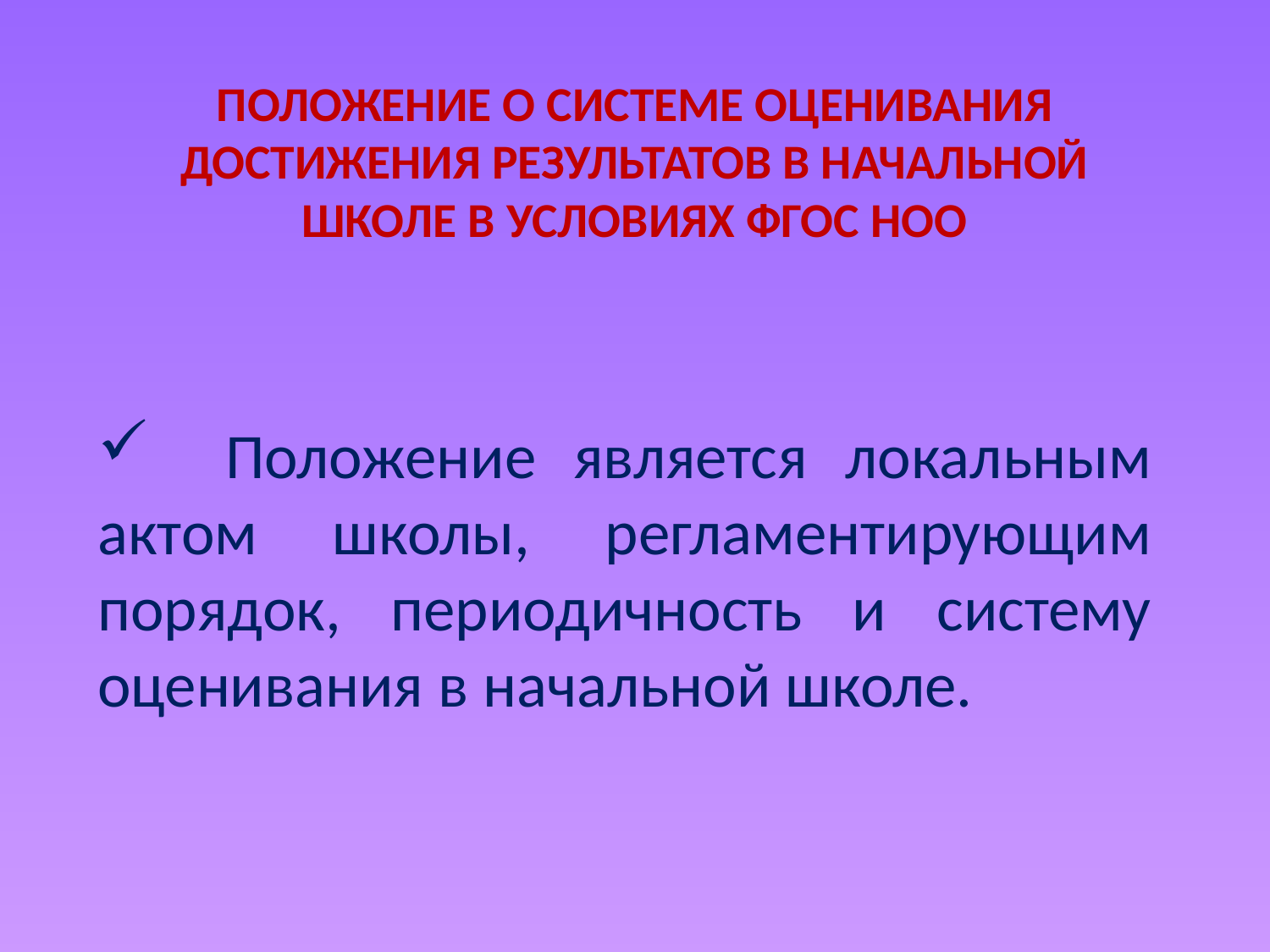

# Положение о системе оценивания достижения результатов в начальной школе в условиях ФГОС НОО
  Положение является локальным актом школы, регламентирующим порядок, периодичность и систему оценивания в начальной школе.